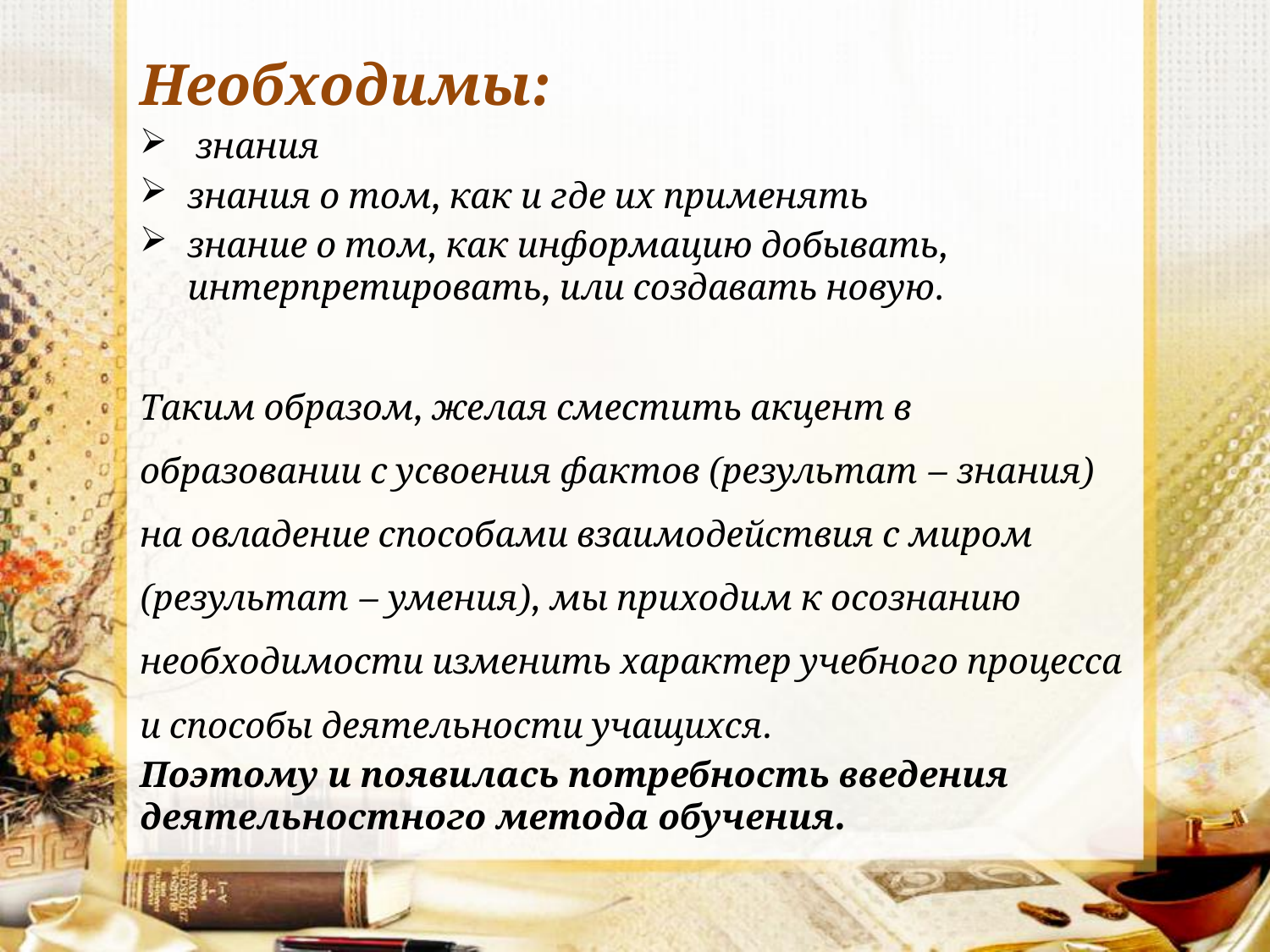

Необходимы:
 знания
знания о том, как и где их применять
знание о том, как информацию добывать, интерпретировать, или создавать новую.

Таким образом, желая сместить акцент в образовании с усвоения фактов (результат – знания) на овладение способами взаимодействия с миром (результат – умения), мы приходим к осознанию необходимости изменить характер учебного процесса и способы деятельности учащихся.
Поэтому и появилась потребность введения деятельностного метода обучения.